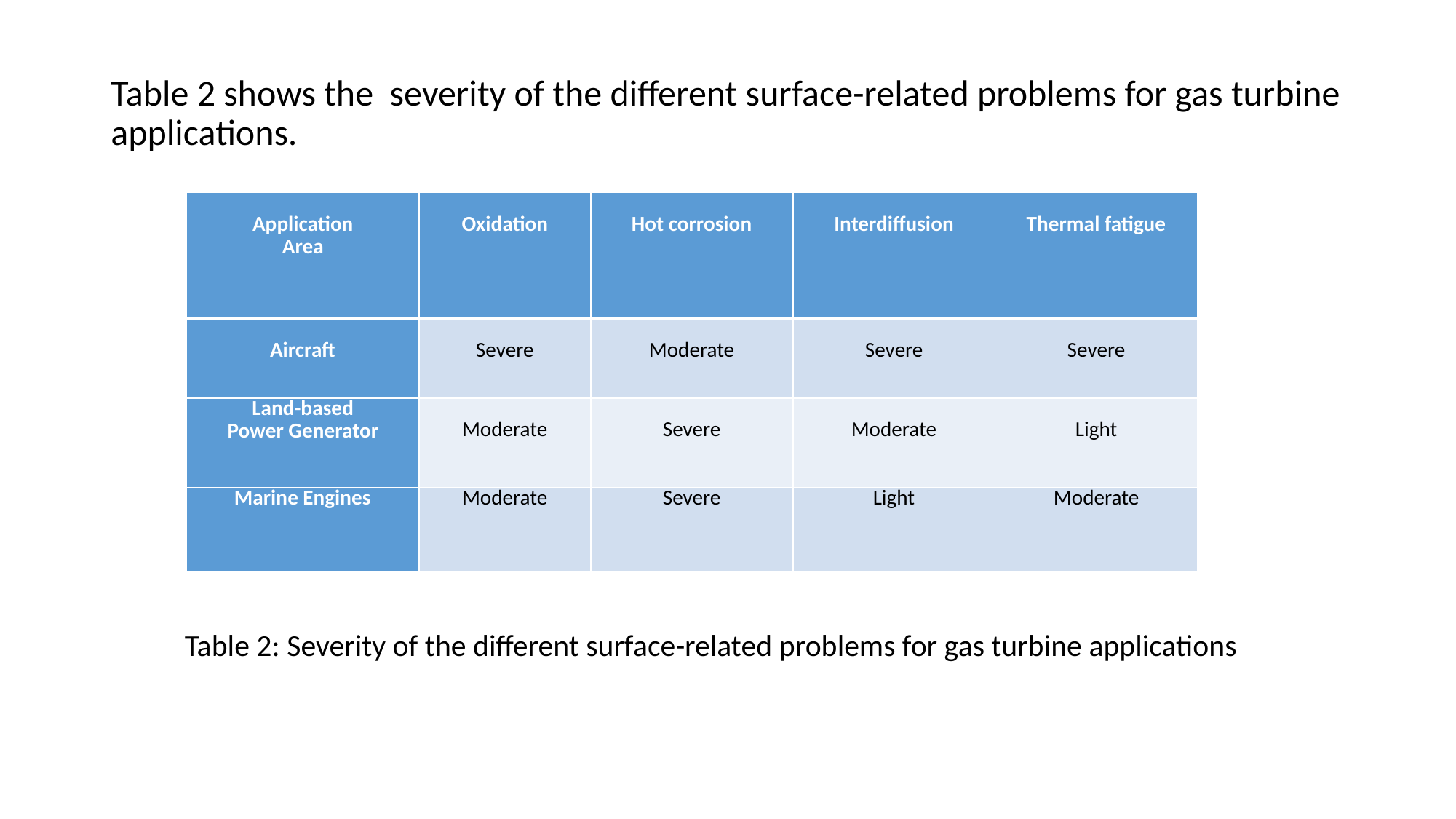

# Table 2 shows the  severity of the different surface-related problems for gas turbine applications. Table 2: Severity of the different surface-related problems for gas turbine applications
| Application Area | Oxidation | Hot corrosion | Interdiffusion | Thermal fatigue |
| --- | --- | --- | --- | --- |
| Aircraft | Severe | Moderate | Severe | Severe |
| Land-based Power Generator | Moderate | Severe | Moderate | Light |
| Marine Engines | Moderate | Severe | Light | Moderate |